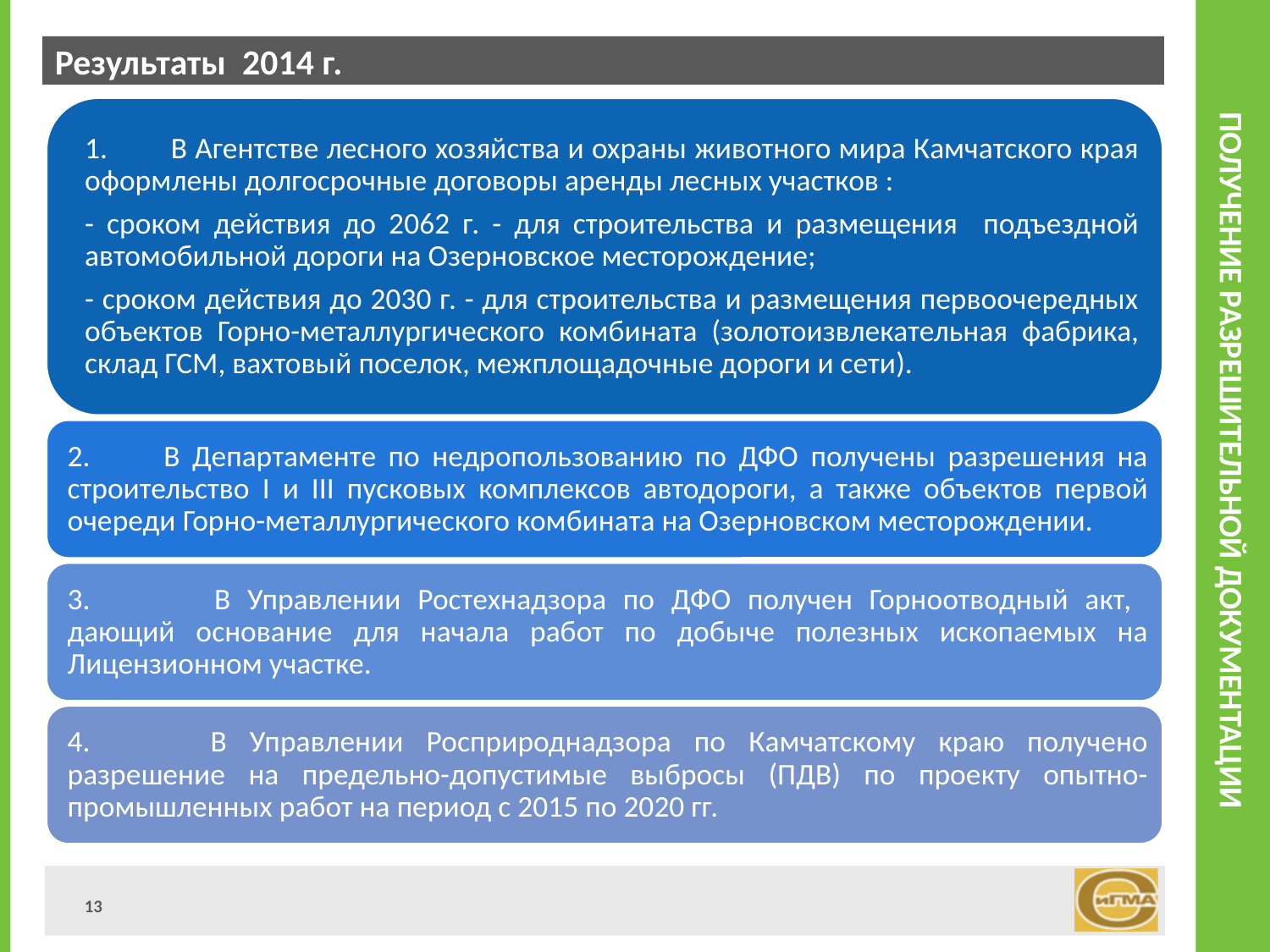

Результаты  2014 г.
# Получение разрешительной документации

1.        В Агентстве лесного хозяйства и охраны животного мира Камчатского края оформлены долгосрочные договоры аренды лесных участков :
- сроком действия до 2062 г. - для строительства и размещения  подъездной автомобильной дороги на Озерновское месторождение;
- сроком действия до 2030 г. - для строительства и размещения первоочередных объектов Горно-металлургического комбината (золотоизвлекательная фабрика, склад ГСМ, вахтовый поселок, межплощадочные дороги и сети).
2.      В Департаменте по недропользованию по ДФО получены разрешения на строительство I и III пусковых комплексов автодороги, а также объектов первой очереди Горно-металлургического комбината на Озерновском месторождении.
3.  	В Управлении Ростехнадзора по ДФО получен Горноотводный акт,  дающий основание для начала работ по добыче полезных ископаемых на Лицензионном участке.
4. 	В Управлении Росприроднадзора по Камчатскому краю получено разрешение на предельно-допустимые выбросы (ПДВ) по проекту опытно-промышленных работ на период с 2015 по 2020 гг.
RUSSIAN FEDERATION
13